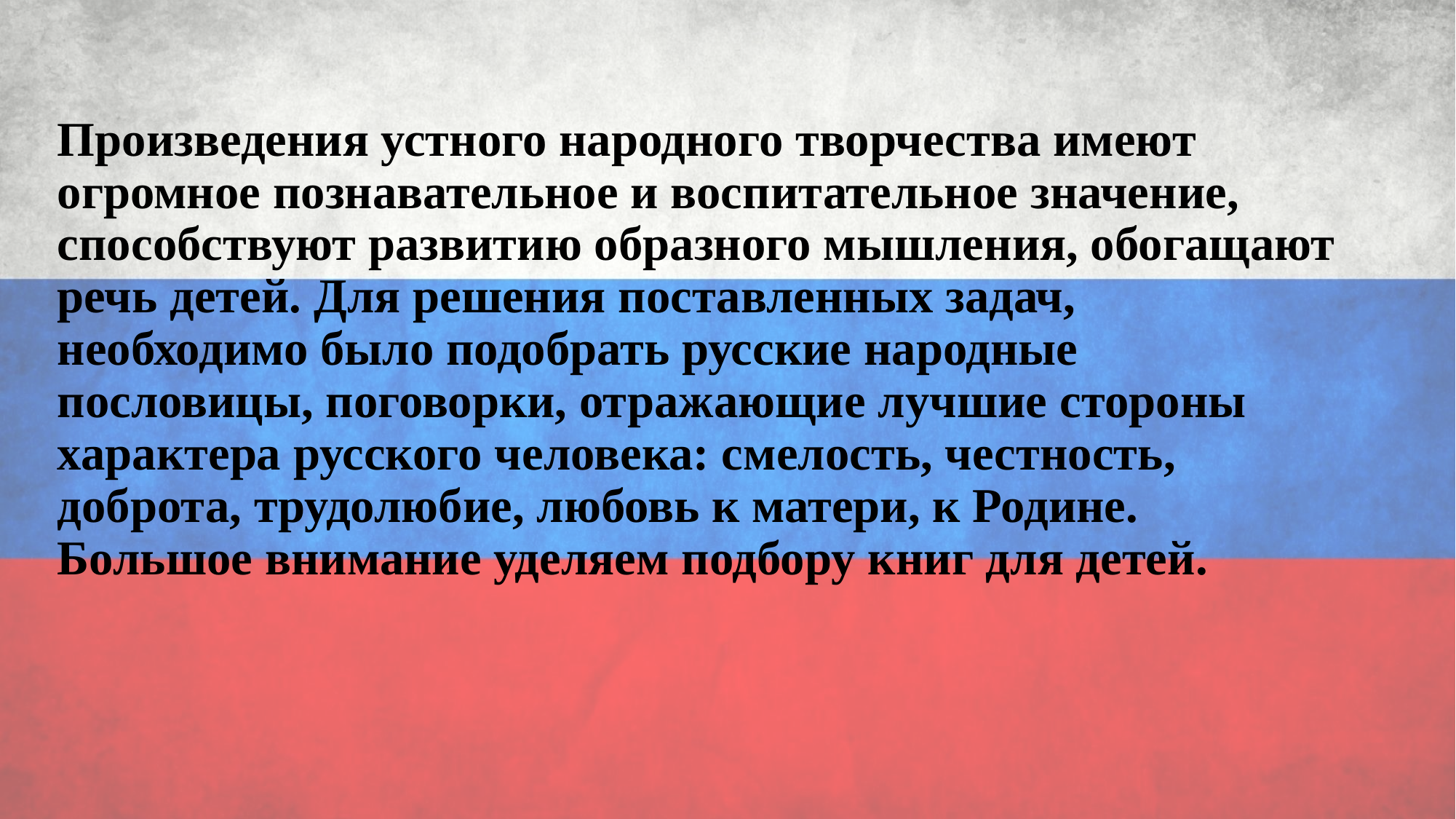

# Произведения устного народного творчества имеют огромное познавательное и воспитательное значение, способствуют развитию образного мышления, обогащают речь детей. Для решения поставленных задач, необходимо было подобрать русские народные пословицы, поговорки, отражающие лучшие стороны характера русского человека: смелость, честность, доброта, трудолюбие, любовь к матери, к Родине. Большое внимание уделяем подбору книг для детей.